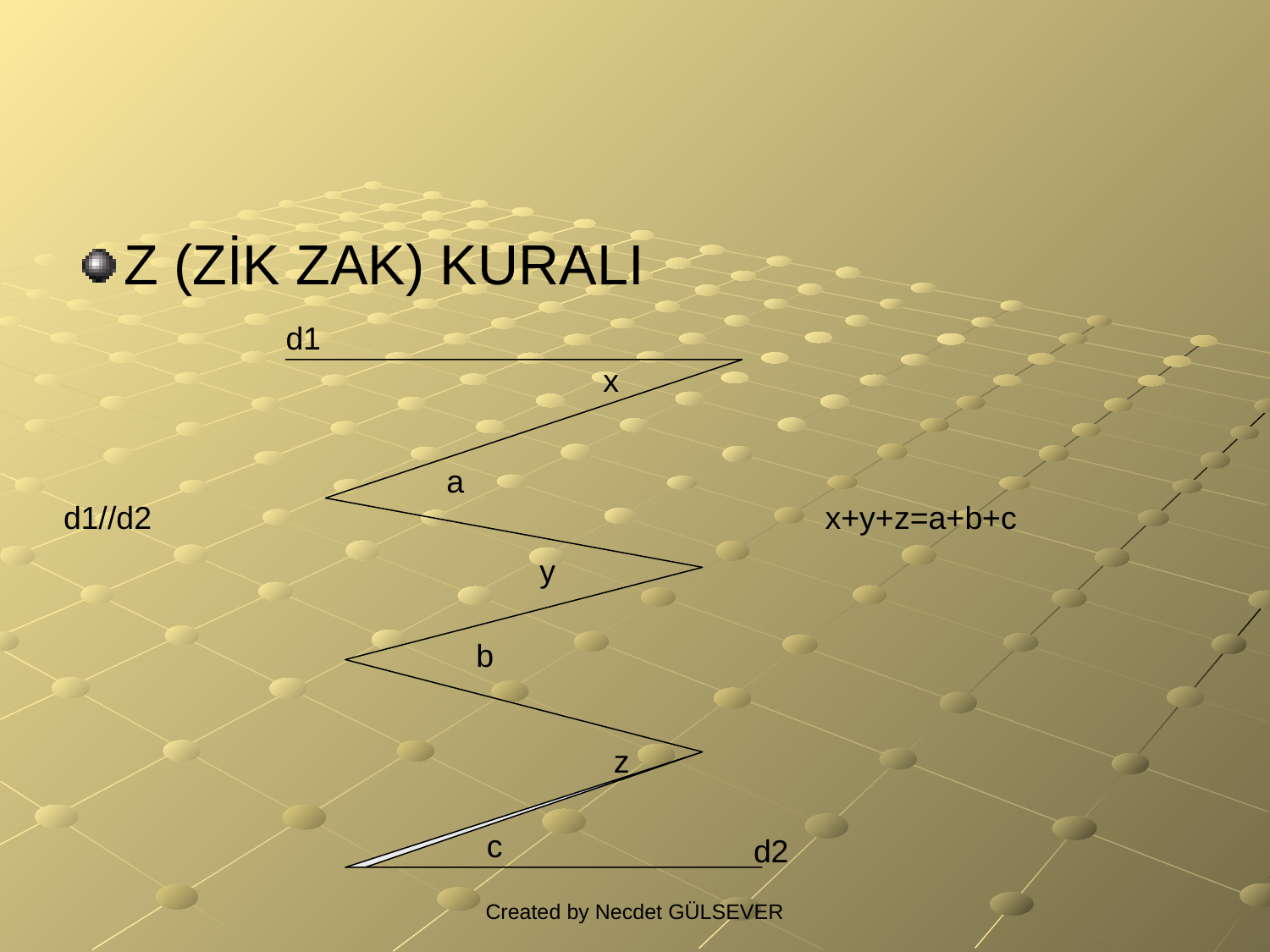

#
Z (ZİK ZAK) KURALI
d1
x

a
d1//d2
x+y+z=a+b+c
y
b
z
c
d2
Created by Necdet GÜLSEVER